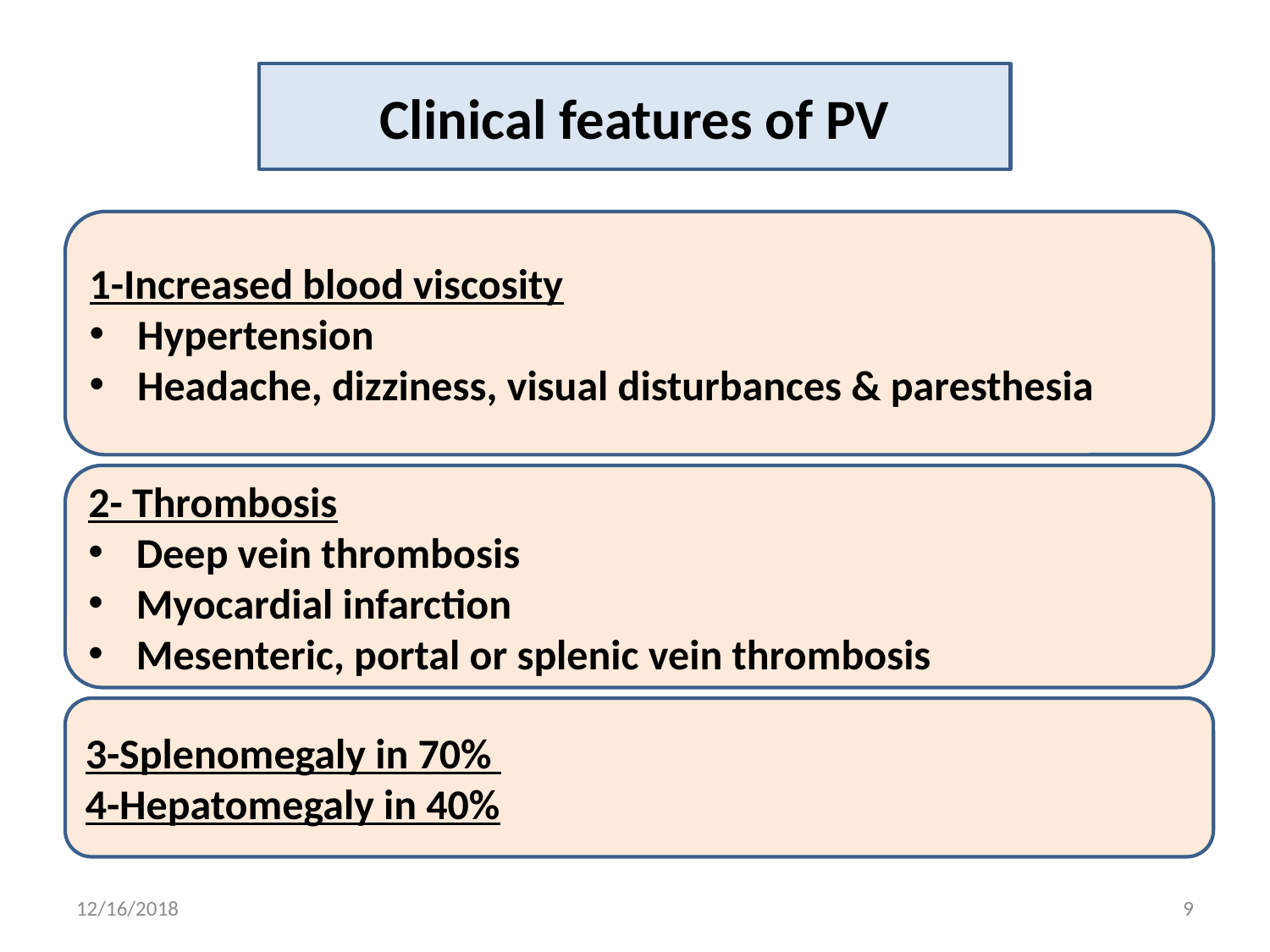

Clinical features of PV
1-Increased blood viscosity
Hypertension
Headache, dizziness, visual disturbances & paresthesia
2- Thrombosis
Deep vein thrombosis
Myocardial infarction
Mesenteric, portal or splenic vein thrombosis
3-Splenomegaly in 70%
4-Hepatomegaly in 40%
12/16/2018
9